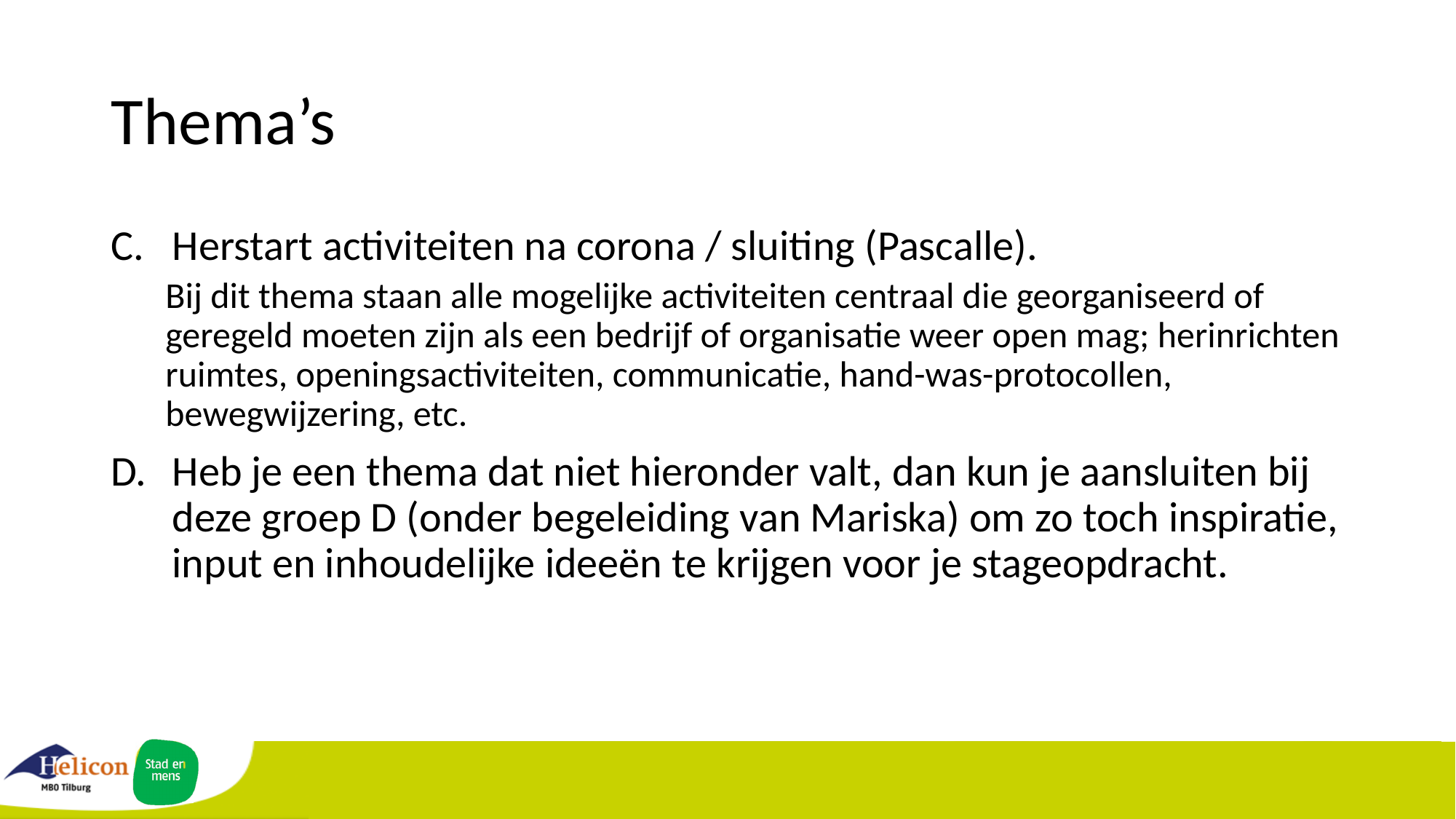

# Thema’s
Herstart activiteiten na corona / sluiting (Pascalle).
Bij dit thema staan alle mogelijke activiteiten centraal die georganiseerd of geregeld moeten zijn als een bedrijf of organisatie weer open mag; herinrichten ruimtes, openingsactiviteiten, communicatie, hand-was-protocollen, bewegwijzering, etc.
Heb je een thema dat niet hieronder valt, dan kun je aansluiten bij deze groep D (onder begeleiding van Mariska) om zo toch inspiratie, input en inhoudelijke ideeën te krijgen voor je stageopdracht.